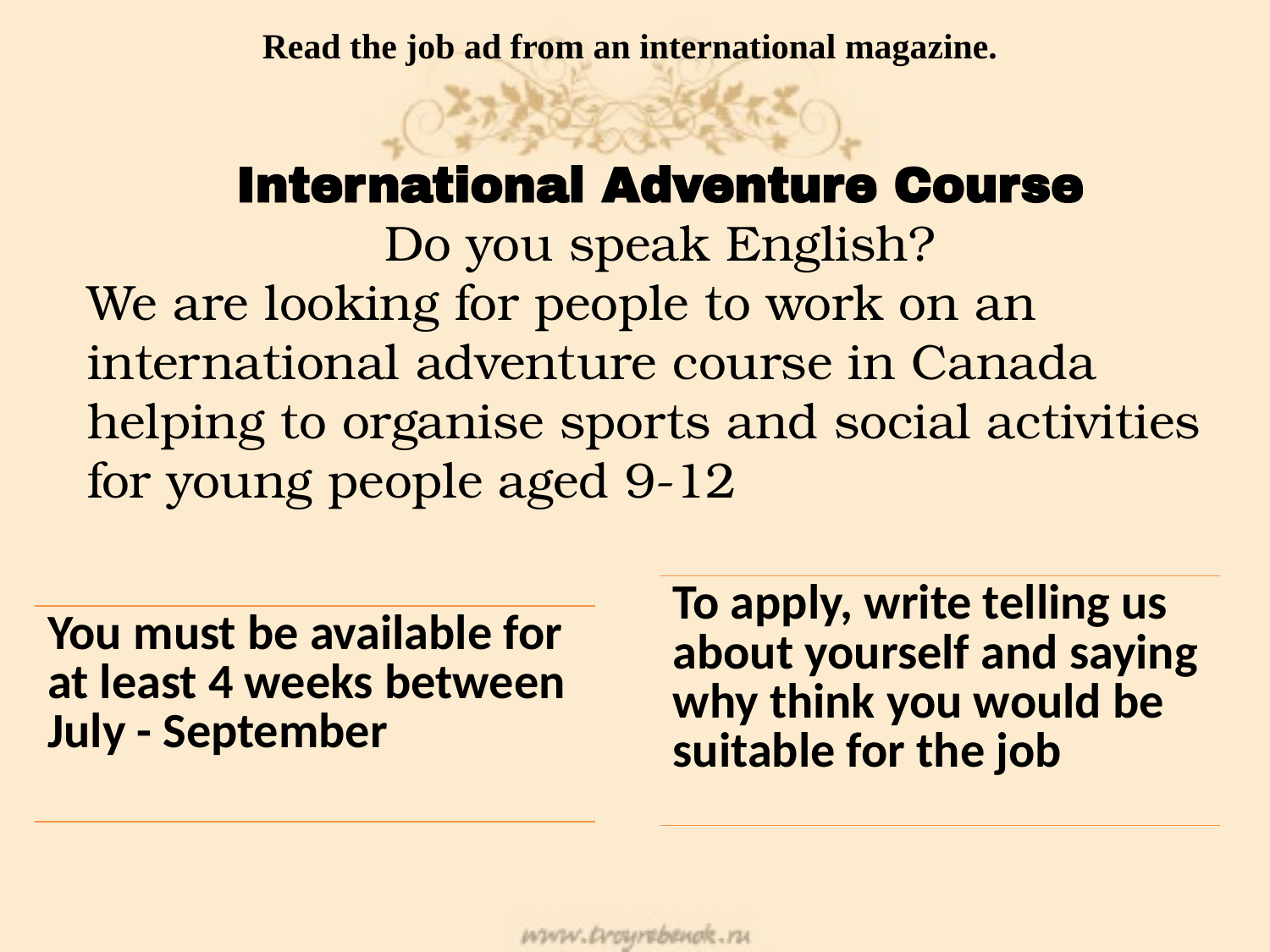

# Read the job ad from an international magazine.
International Adventure Course
Do you speak English?
We are looking for people to work on an international adventure course in Canada helping to organise sports and social activities for young people aged 9-12
| To apply, write telling us about yourself and saying why think you would be suitable for the job |
| --- |
| You must be available for at least 4 weeks between July - September |
| --- |